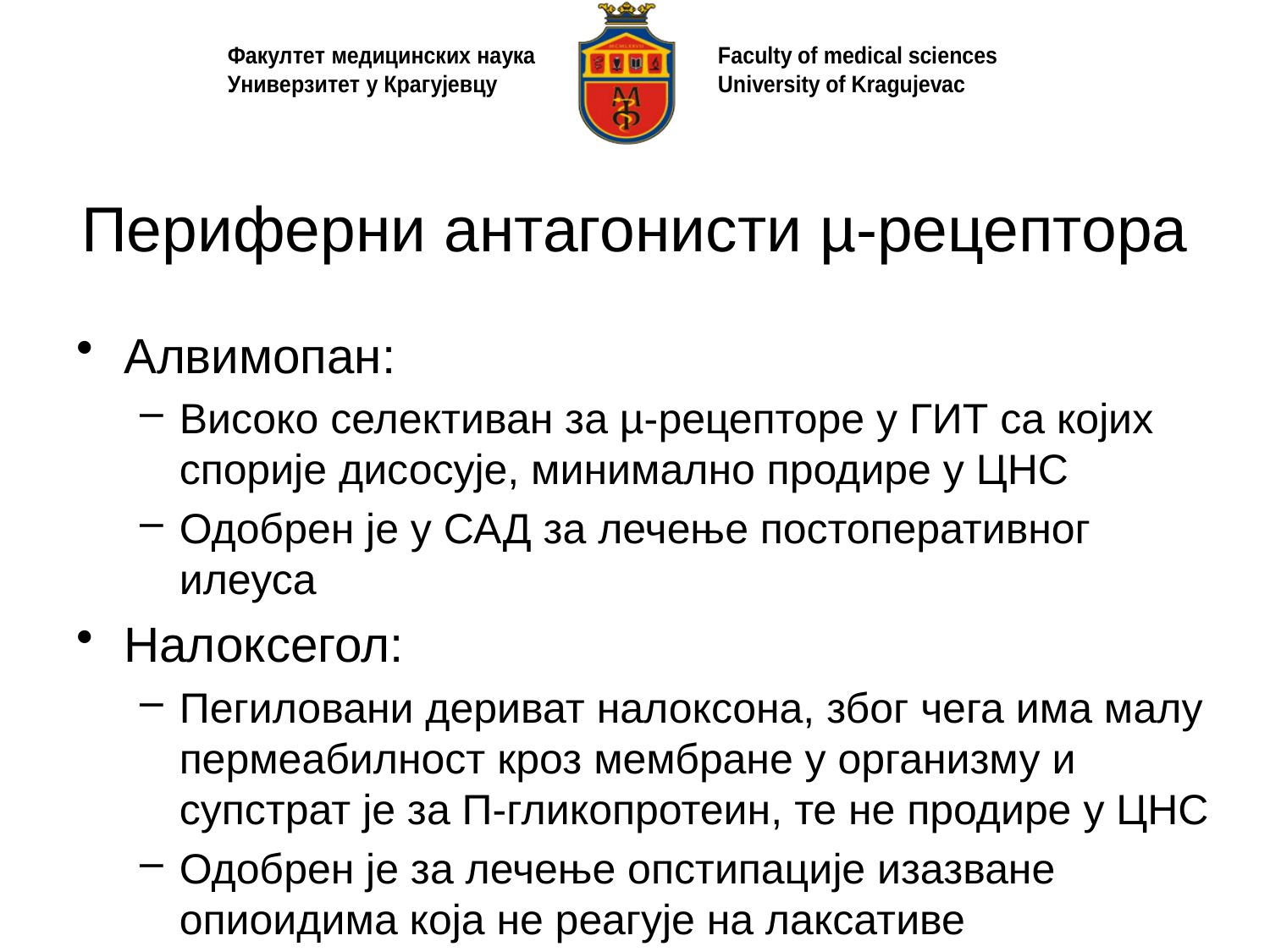

# Периферни антагонисти µ-рецептора
Алвимопан:
Високо селективан за µ-рецепторе у ГИТ са којих спорије дисосује, минимално продире у ЦНС
Одобрен је у САД за лечење постоперативног илеуса
Налоксегол:
Пегиловани дериват налоксона, због чега има малу пермеабилност кроз мембране у организму и супстрат је за П-гликопротеин, те не продире у ЦНС
Одобрен је за лечење опстипације изазване опиоидима која не реагује на лаксативе